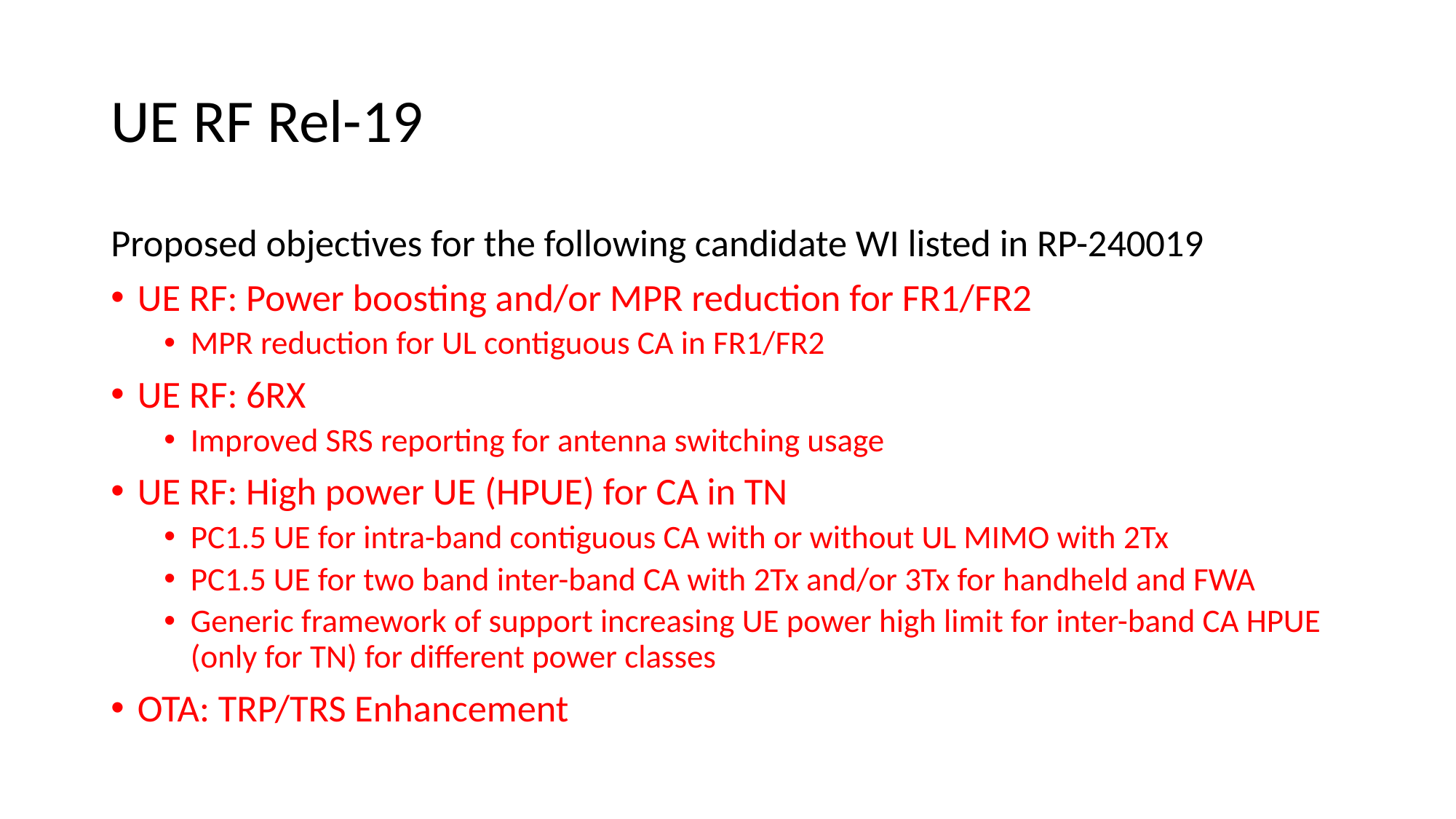

# UE RF Rel-19
Proposed objectives for the following candidate WI listed in RP-240019
UE RF: Power boosting and/or MPR reduction for FR1/FR2
MPR reduction for UL contiguous CA in FR1/FR2
UE RF: 6RX
Improved SRS reporting for antenna switching usage
UE RF: High power UE (HPUE) for CA in TN
PC1.5 UE for intra-band contiguous CA with or without UL MIMO with 2Tx
PC1.5 UE for two band inter-band CA with 2Tx and/or 3Tx for handheld and FWA
Generic framework of support increasing UE power high limit for inter-band CA HPUE (only for TN) for different power classes
OTA: TRP/TRS Enhancement